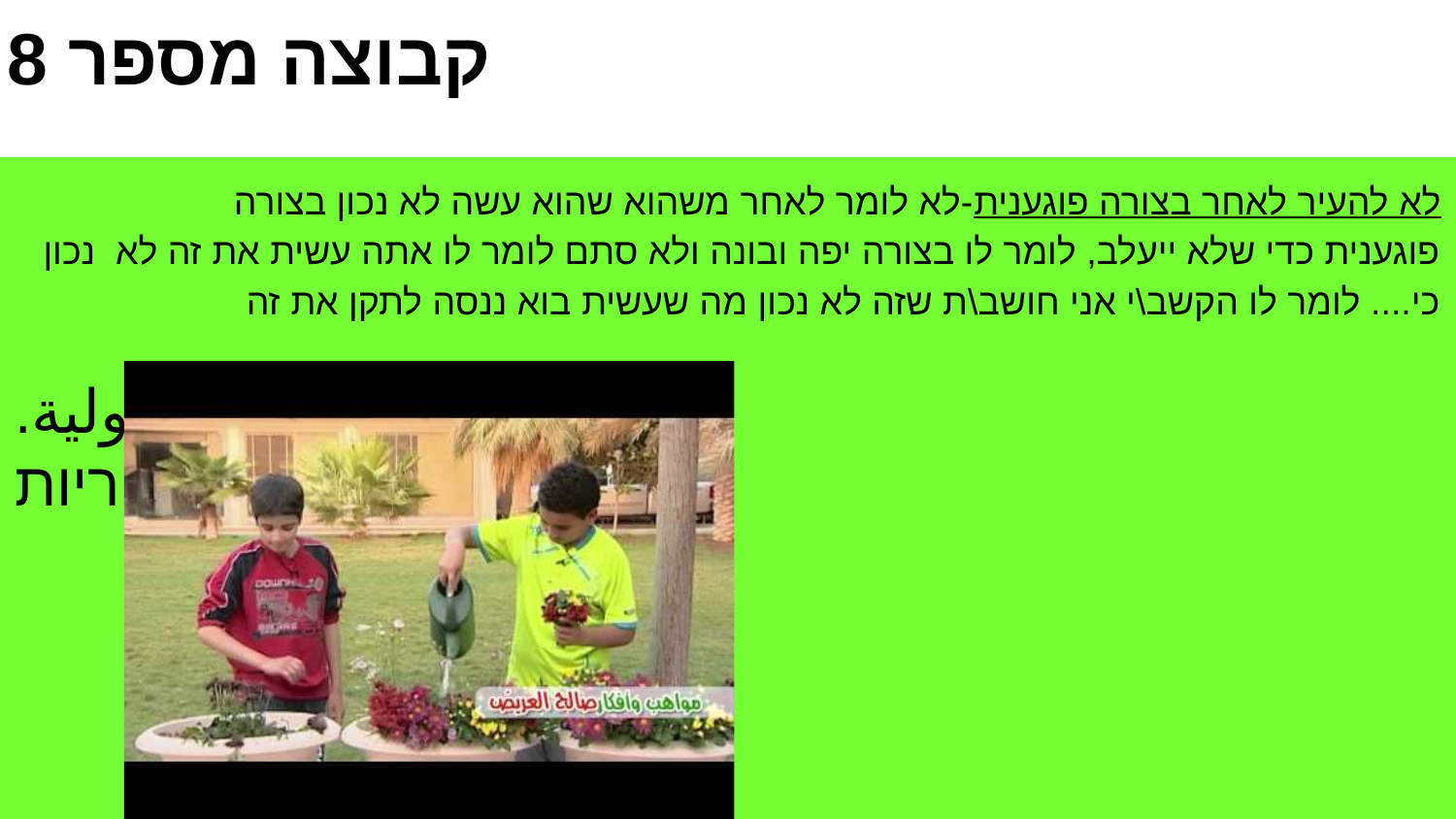

קבוצה מספר 8

  	לא להעיר לאחר בצורה פוגענית-לא לומר לאחר משהוא שהוא עשה לא נכון בצורה פוגענית כדי שלא ייעלב, לומר לו בצורה יפה ובונה ולא סתם לומר לו אתה עשית את זה לא  נכון כי.... לומר לו הקשב\י אני חושב\ת שזה לא נכון מה שעשית בוא ננסה לתקן את זה

تحمل المسؤولية.
לקחת אחריות